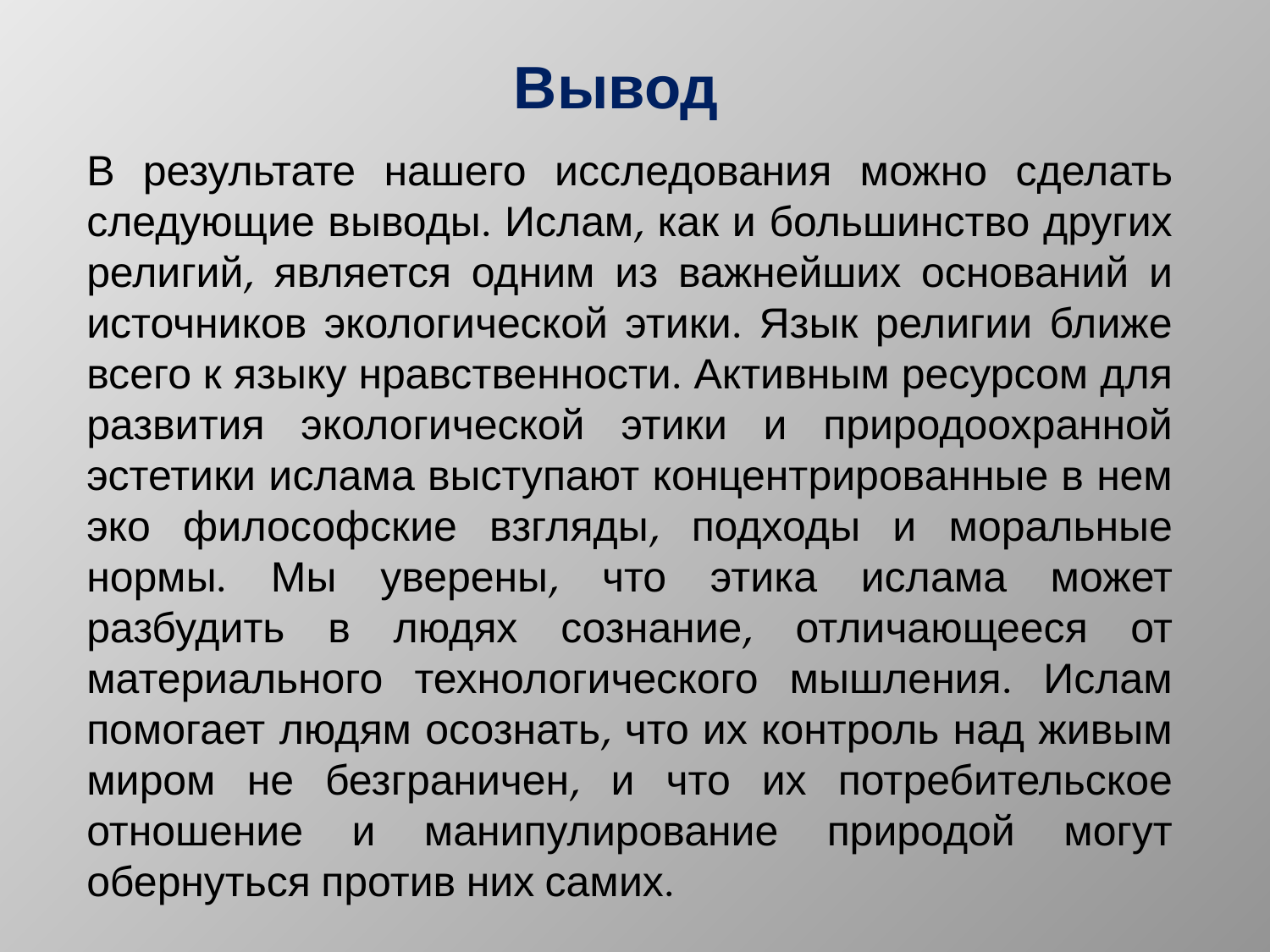

# Вывод

В результате нашего исследования можно сделать следующие выводы. Ислам, как и большинство других религий, является одним из важнейших оснований и источников экологической этики. Язык религии ближе всего к языку нравственности. Активным ресурсом для развития экологической этики и природоохранной эстетики ислама выступают концентрированные в нем эко философские взгляды, подходы и моральные нормы. Мы уверены, что этика ислама может разбудить в людях сознание, отличающееся от материального технологического мышления. Ислам помогает людям осознать, что их контроль над живым миром не безграничен, и что их потребительское отношение и манипулирование природой могут обернуться против них самих.